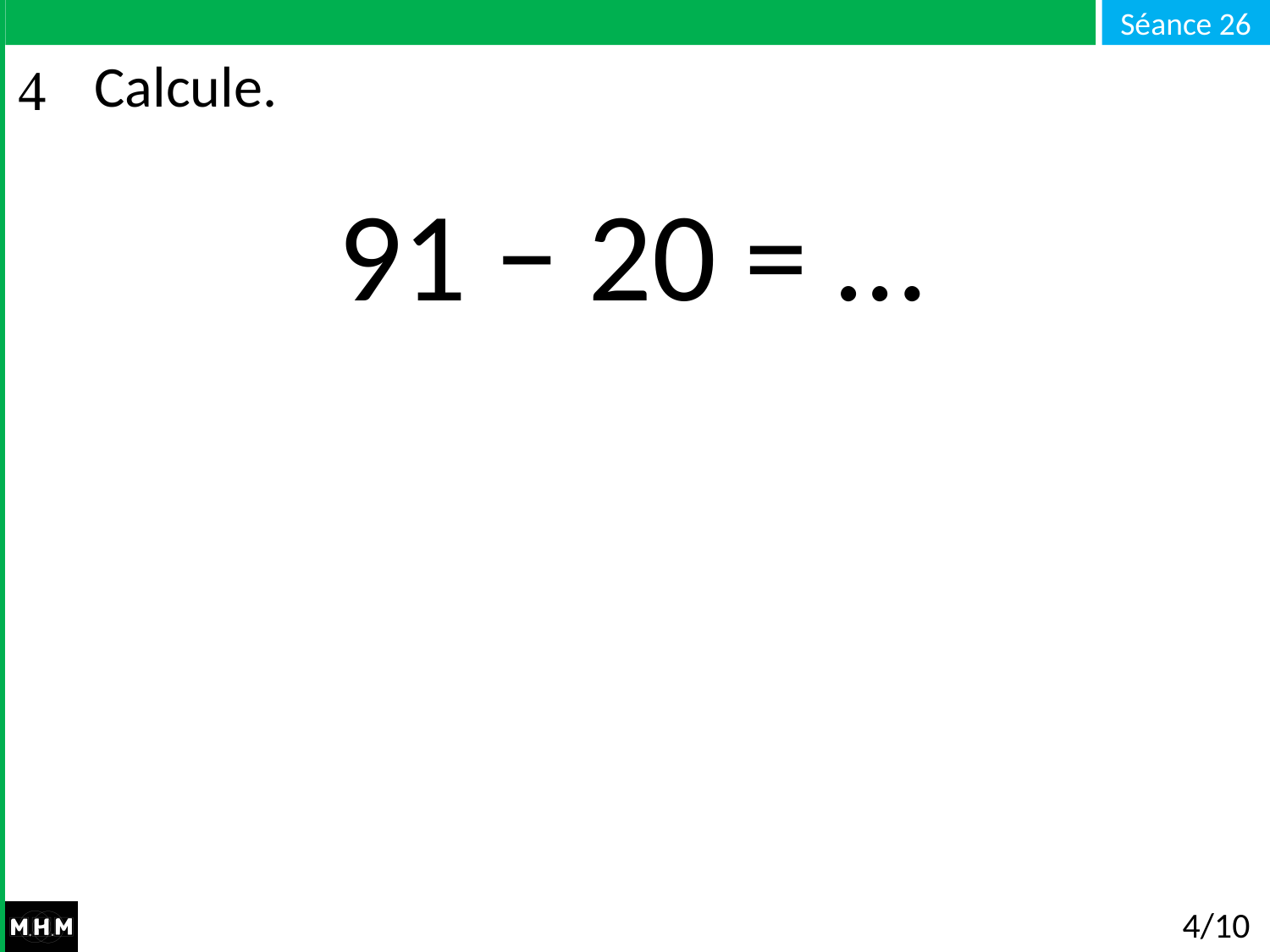

# Calcule.
91 − 20 = …
4/10